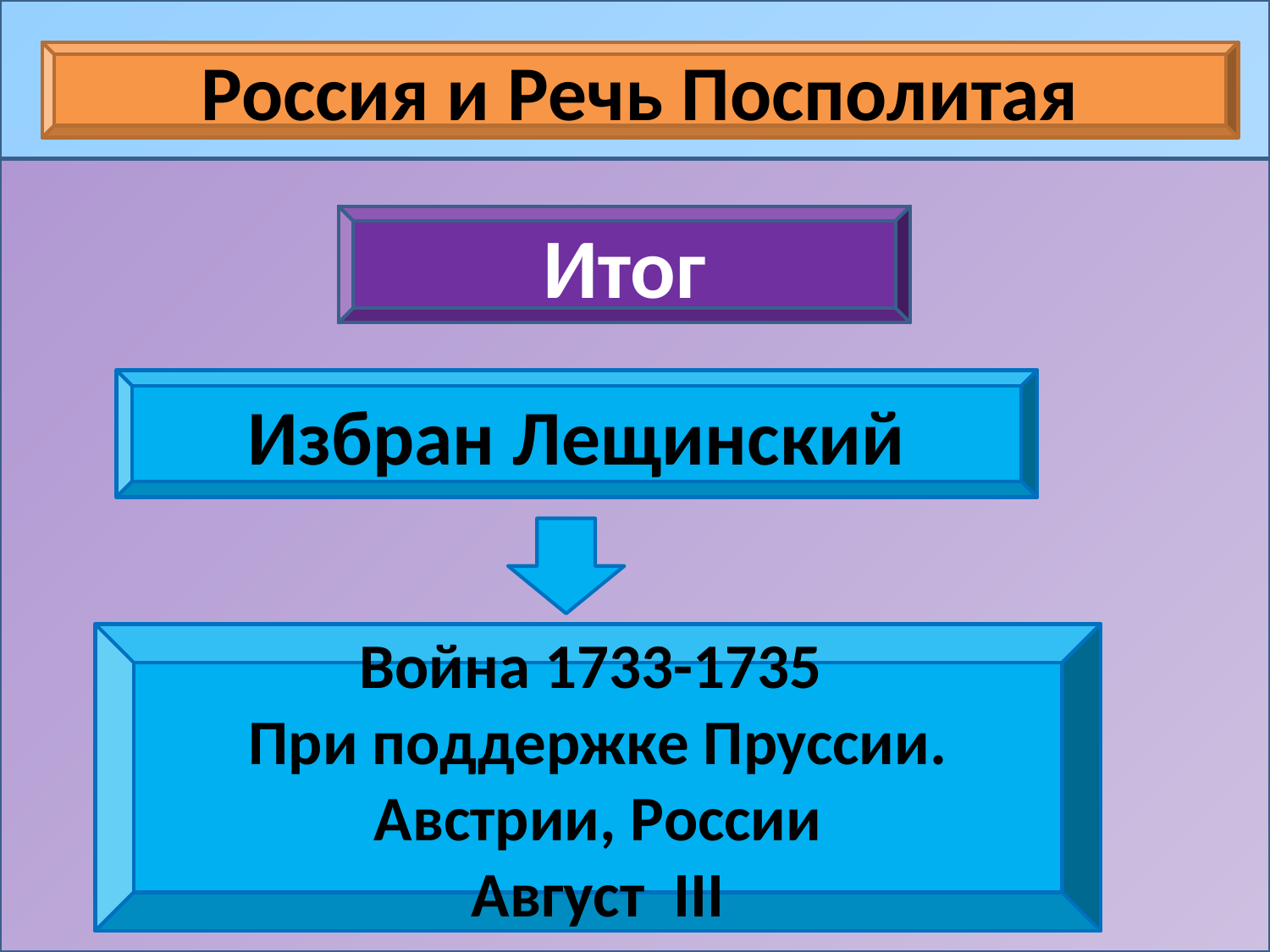

Россия и Речь Посполитая

Итог
Избран Лещинский

Война 1733-1735
При поддержке Пруссии. Австрии, России
Август  III
Борьба за власть
Смерть польского короля Августа II

Интересы великих европейских держав

Россия и Австрия

Сын умершего короля Августа

Франция

Станислав Лещинский